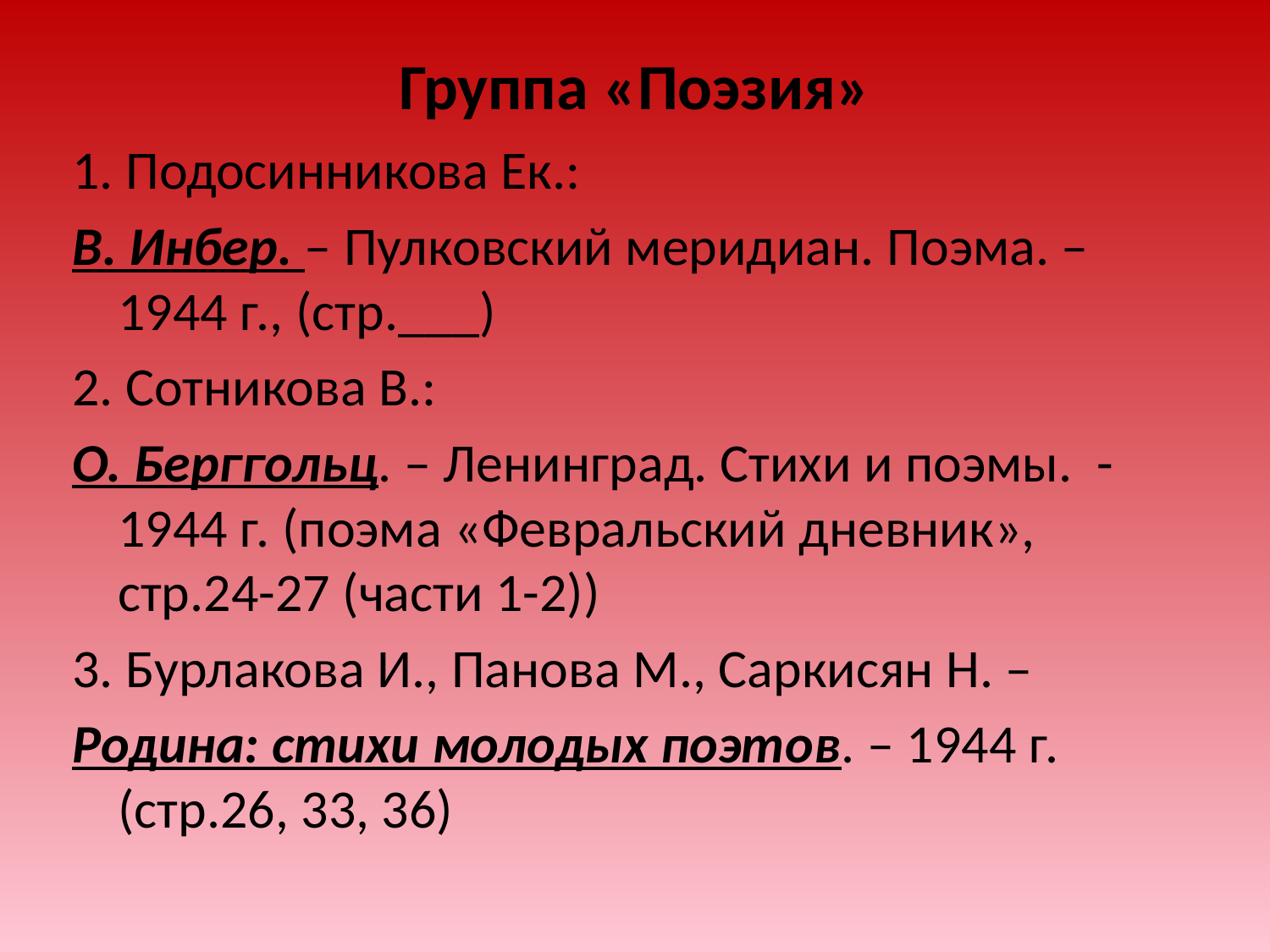

# Группа «Поэзия»
1. Подосинникова Ек.:
В. Инбер. – Пулковский меридиан. Поэма. – 1944 г., (стр.___)
2. Сотникова В.:
О. Берггольц. – Ленинград. Стихи и поэмы.  - 1944 г. (поэма «Февральский дневник», стр.24-27 (части 1-2))
3. Бурлакова И., Панова М., Саркисян Н. –
Родина: стихи молодых поэтов. – 1944 г. (стр.26, 33, 36)